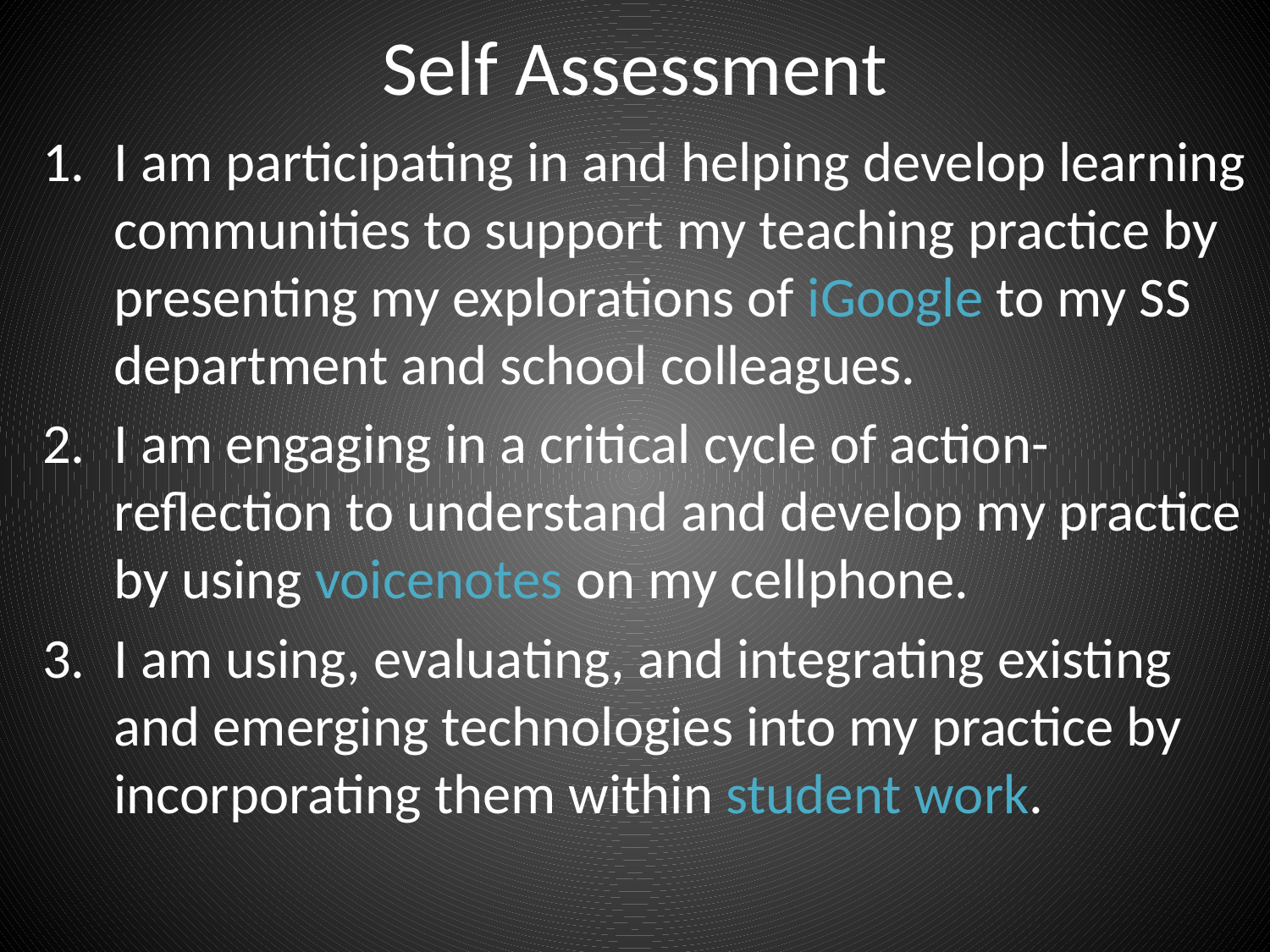

# Self Assessment
I am participating in and helping develop learning communities to support my teaching practice by presenting my explorations of iGoogle to my SS department and school colleagues.
I am engaging in a critical cycle of action-reflection to understand and develop my practice by using voicenotes on my cellphone.
I am using, evaluating, and integrating existing and emerging technologies into my practice by incorporating them within student work.